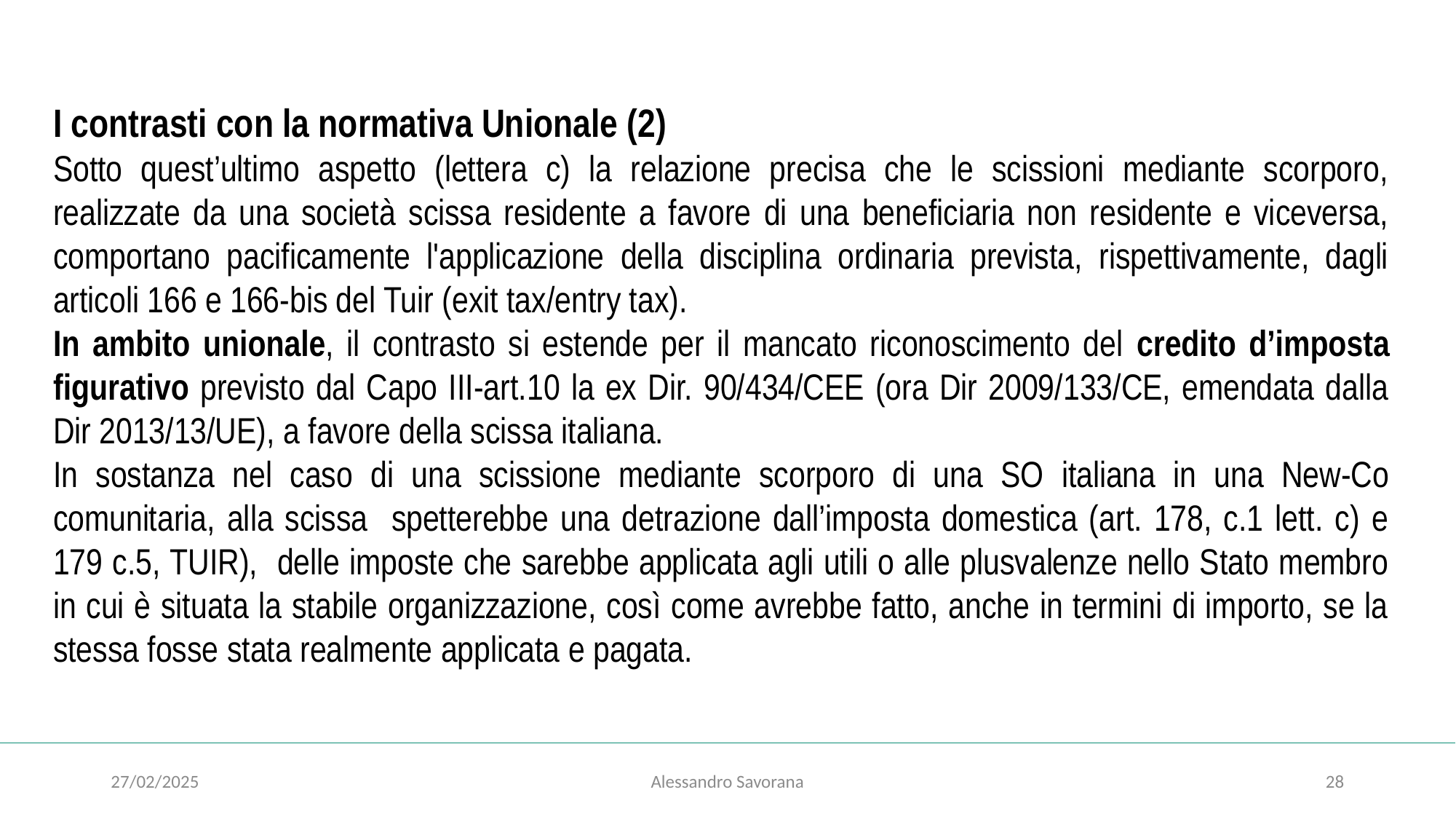

#
I contrasti con la normativa Unionale (2)
Sotto quest’ultimo aspetto (lettera c) la relazione precisa che le scissioni mediante scorporo, realizzate da una società scissa residente a favore di una beneficiaria non residente e viceversa, comportano pacificamente l'applicazione della disciplina ordinaria prevista, rispettivamente, dagli articoli 166 e 166-bis del Tuir (exit tax/entry tax).
In ambito unionale, il contrasto si estende per il mancato riconoscimento del credito d’imposta figurativo previsto dal Capo III-art.10 la ex Dir. 90/434/CEE (ora Dir 2009/133/CE, emendata dalla Dir 2013/13/UE), a favore della scissa italiana.
In sostanza nel caso di una scissione mediante scorporo di una SO italiana in una New-Co comunitaria, alla scissa  spetterebbe una detrazione dall’imposta domestica (art. 178, c.1 lett. c) e 179 c.5, TUIR),  delle imposte che sarebbe applicata agli utili o alle plusvalenze nello Stato membro in cui è situata la stabile organizzazione, così come avrebbe fatto, anche in termini di importo, se la stessa fosse stata realmente applicata e pagata.

27/02/2025
Alessandro Savorana
28